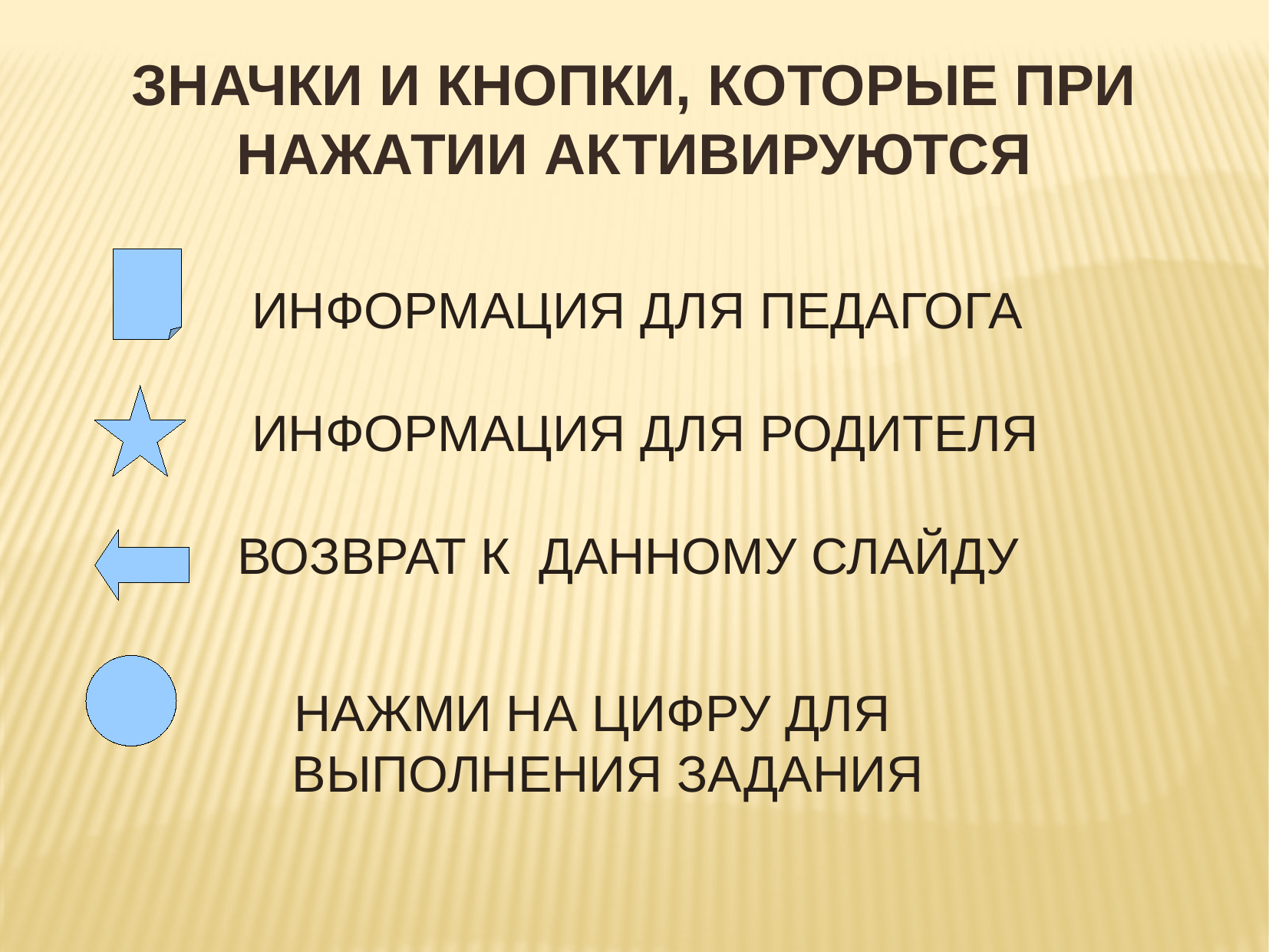

ЗНАЧКИ И КНОПКИ, КОТОРЫЕ ПРИ НАЖАТИИ АКТИВИРУЮТСЯ

            ИНФОРМАЦИЯ ДЛЯ ПЕДАГОГА

            ИНФОРМАЦИЯ ДЛЯ РОДИТЕЛЯ

           ВОЗВРАТ К  ДАННОМУ СЛАЙДУ

               НАЖМИ НА ЦИФРУ ДЛЯ                              ВЫПОЛНЕНИЯ ЗАДАНИЯ